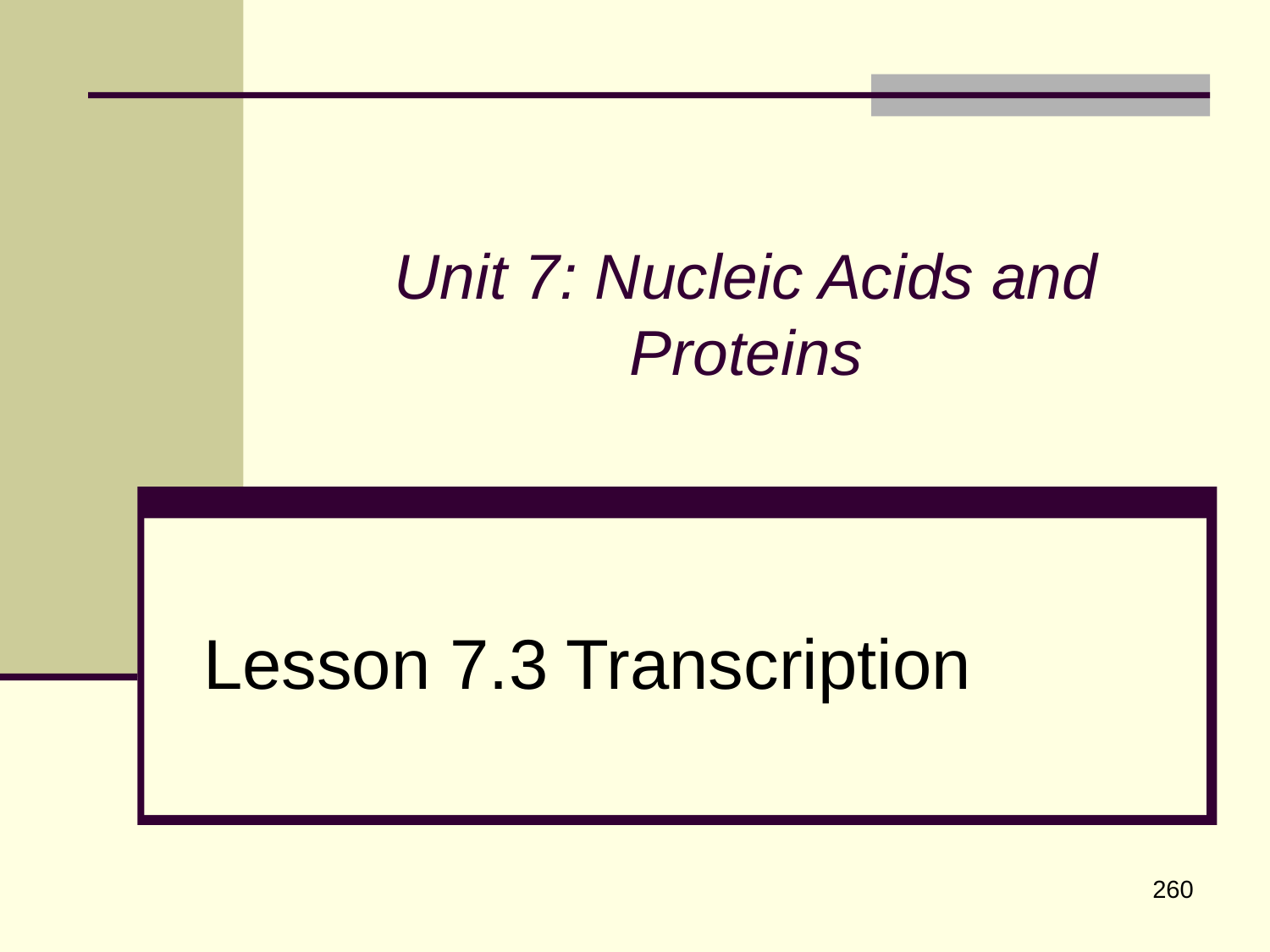

# Unit 7: Nucleic Acids and Proteins
Lesson 7.3 Transcription
260